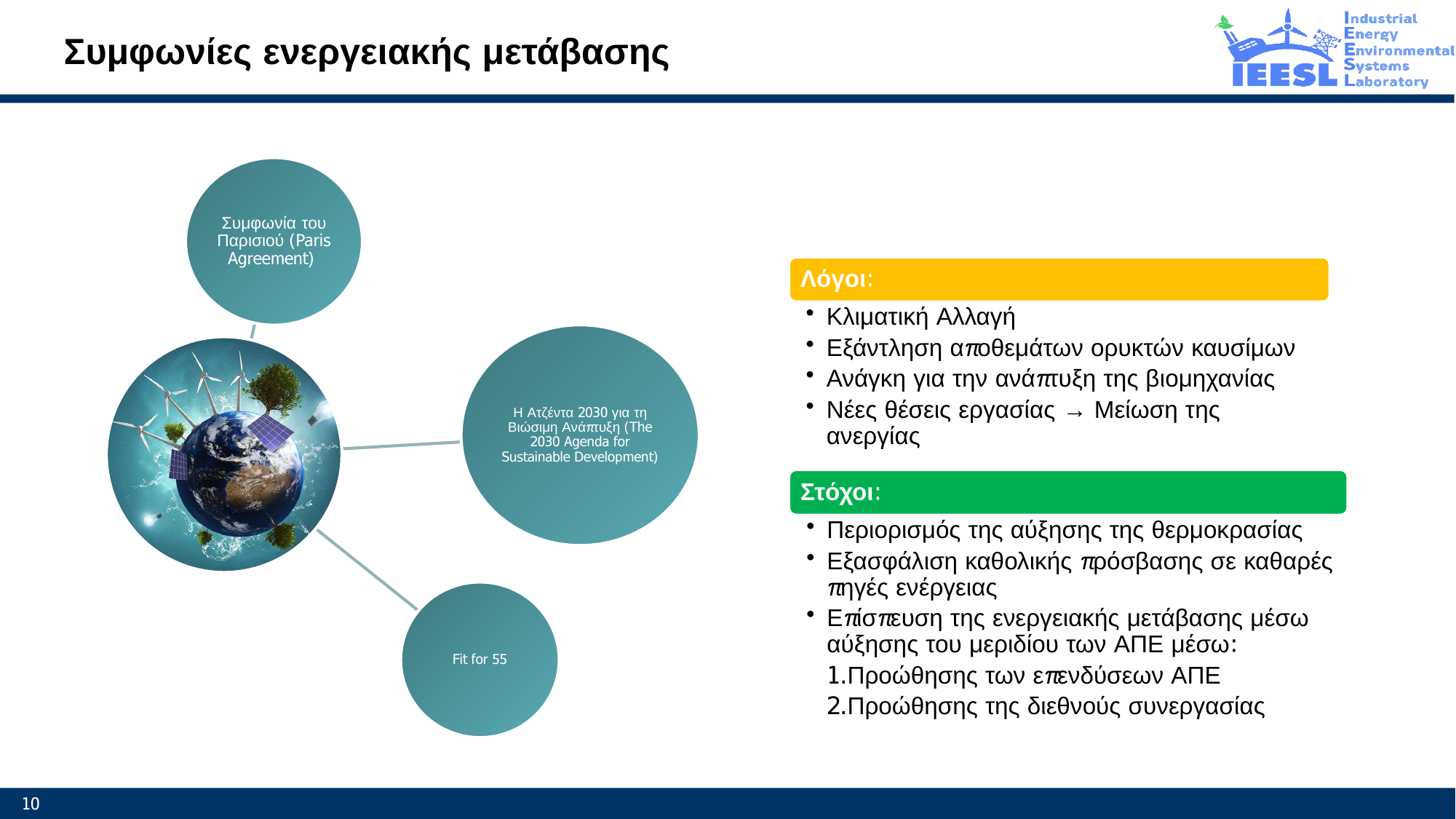

# Συμφωνίες ενεργειακής μετάβασης
Συμφωνία του Παρισιού (Paris Agreement)
Η Ατζέντα 2030 για τη Βιώσιμη Ανάπτυξη (The 2030 Agenda for Sustainable Development)
Fit for 55
Λόγοι:
Κλιματική Αλλαγή
Εξάντληση αποθεμάτων ορυκτών καυσίμων
Ανάγκη για την ανάπτυξη της βιομηχανίας
Νέες θέσεις εργασίας → Μείωση της ανεργίας
Στόχοι:
Περιορισμός της αύξησης της θερμοκρασίας
Εξασφάλιση καθολικής πρόσβασης σε καθαρές πηγές ενέργειας
Επίσπευση της ενεργειακής μετάβασης μέσω αύξησης του μεριδίου των ΑΠΕ μέσω:
Προώθησης των επενδύσεων ΑΠΕ
Προώθησης της διεθνούς συνεργασίας
10